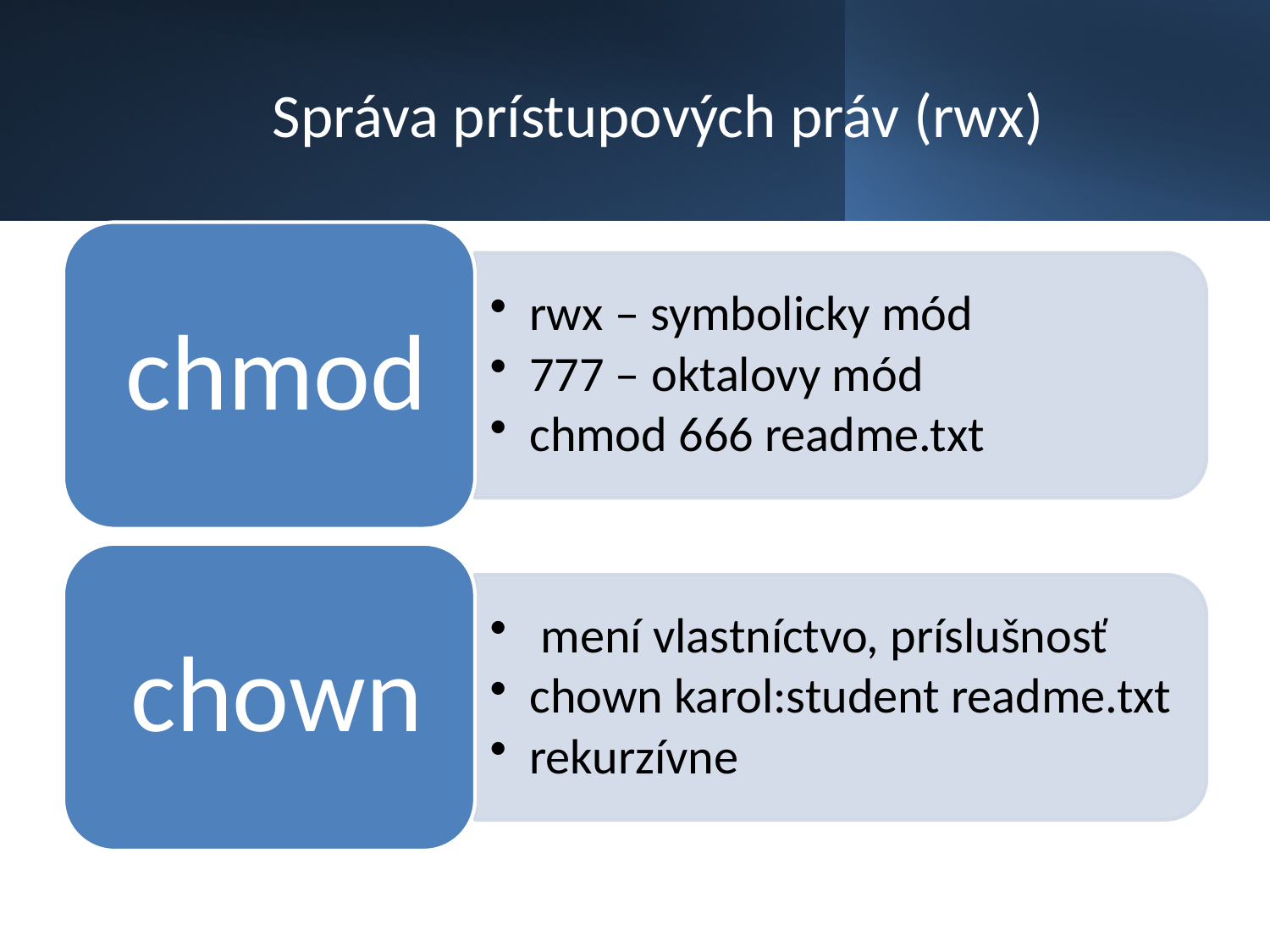

# Správa prístupových práv (rwx)
rwx – symbolicky mód
777 – oktalovy mód
chmod 666 readme.txt
chmod
 mení vlastníctvo, príslušnosť
chown karol:student readme.txt
rekurzívne
chown